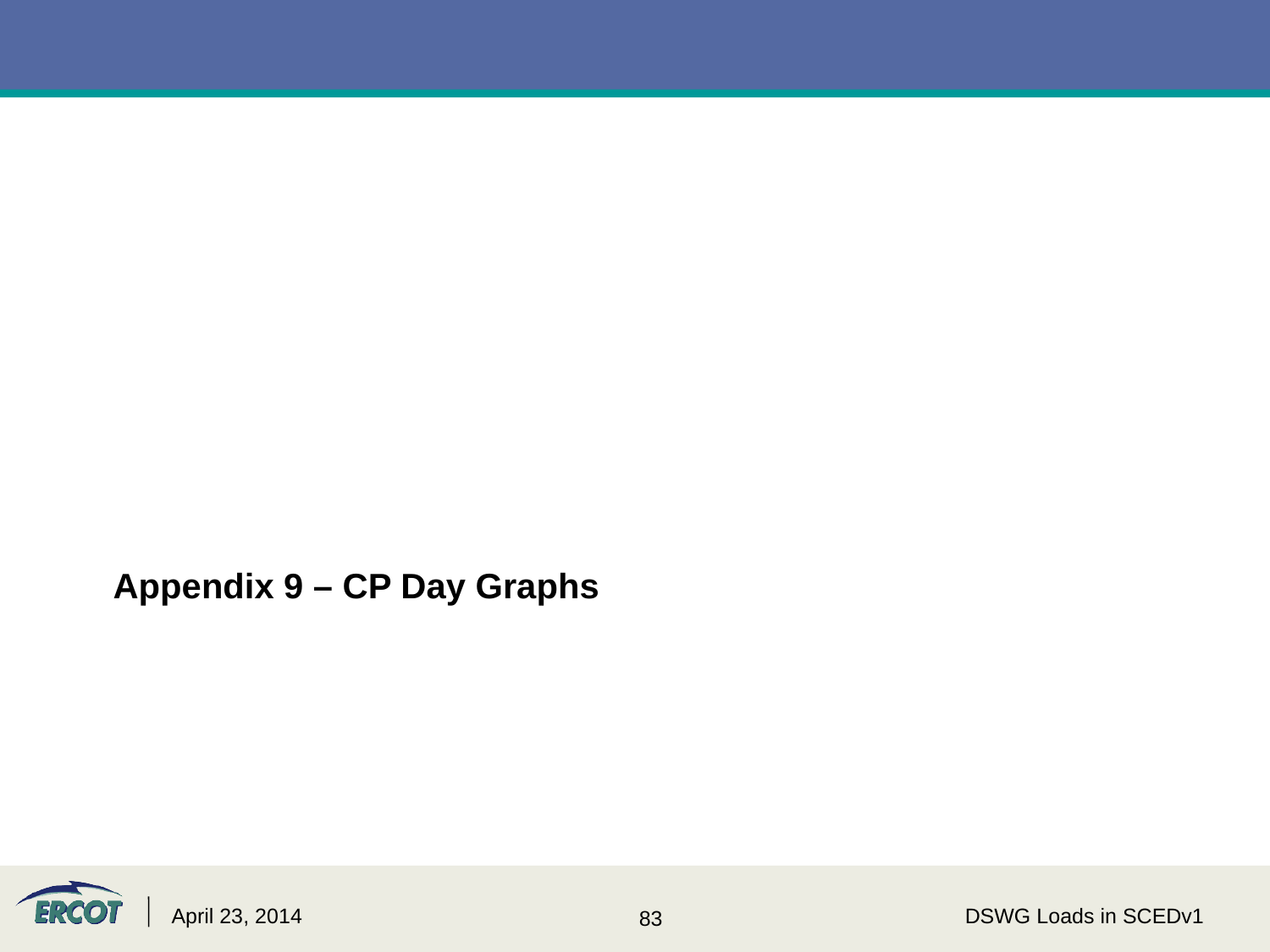

Appendix 9 – CP Day Graphs
#
April 23, 2014
DSWG Loads in SCEDv1